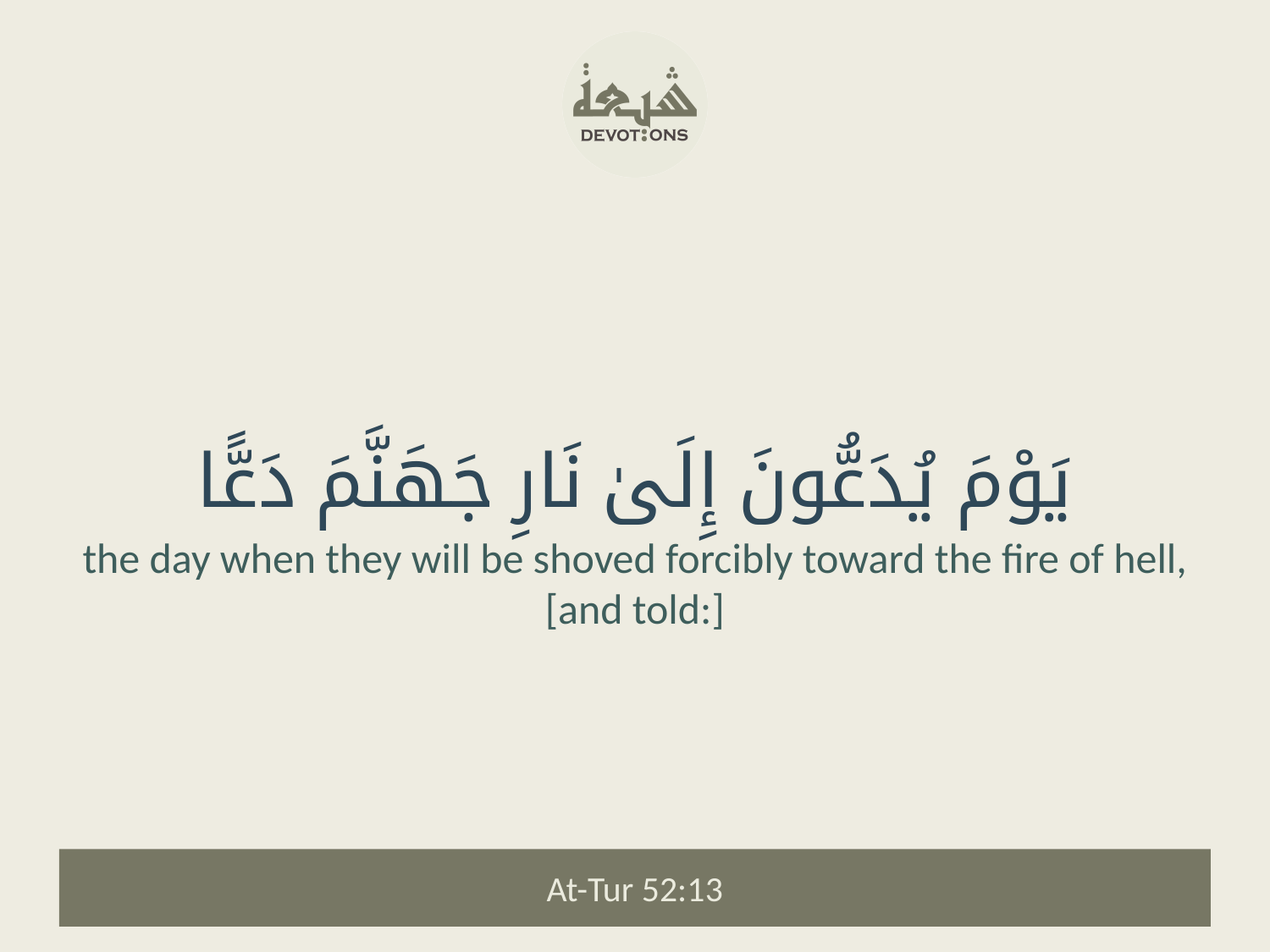

يَوْمَ يُدَعُّونَ إِلَىٰ نَارِ جَهَنَّمَ دَعًّا
the day when they will be shoved forcibly toward the fire of hell, [and told:]
At-Tur 52:13